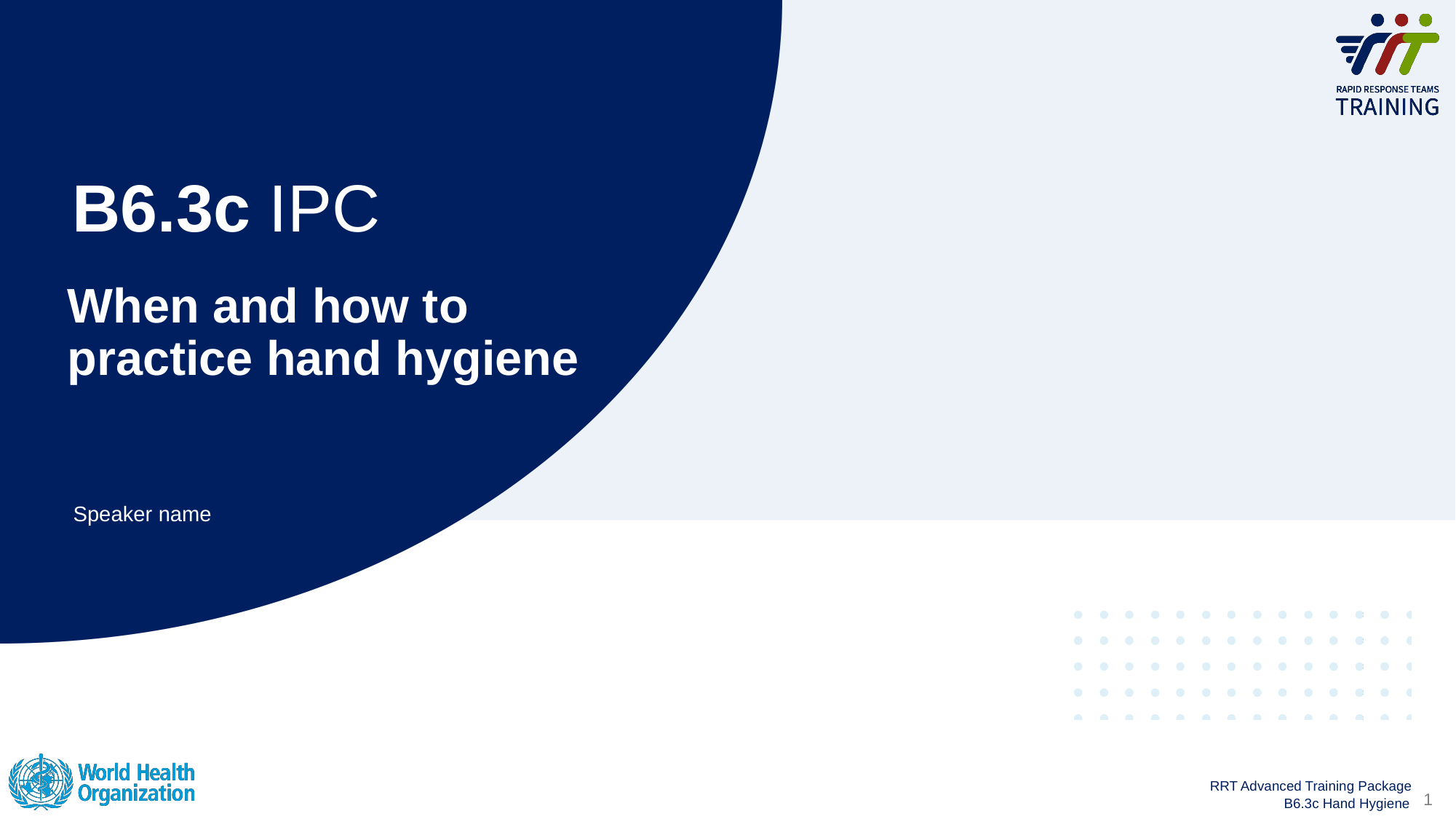

B6.3c IPC
# When and how to practice hand hygiene
Speaker name